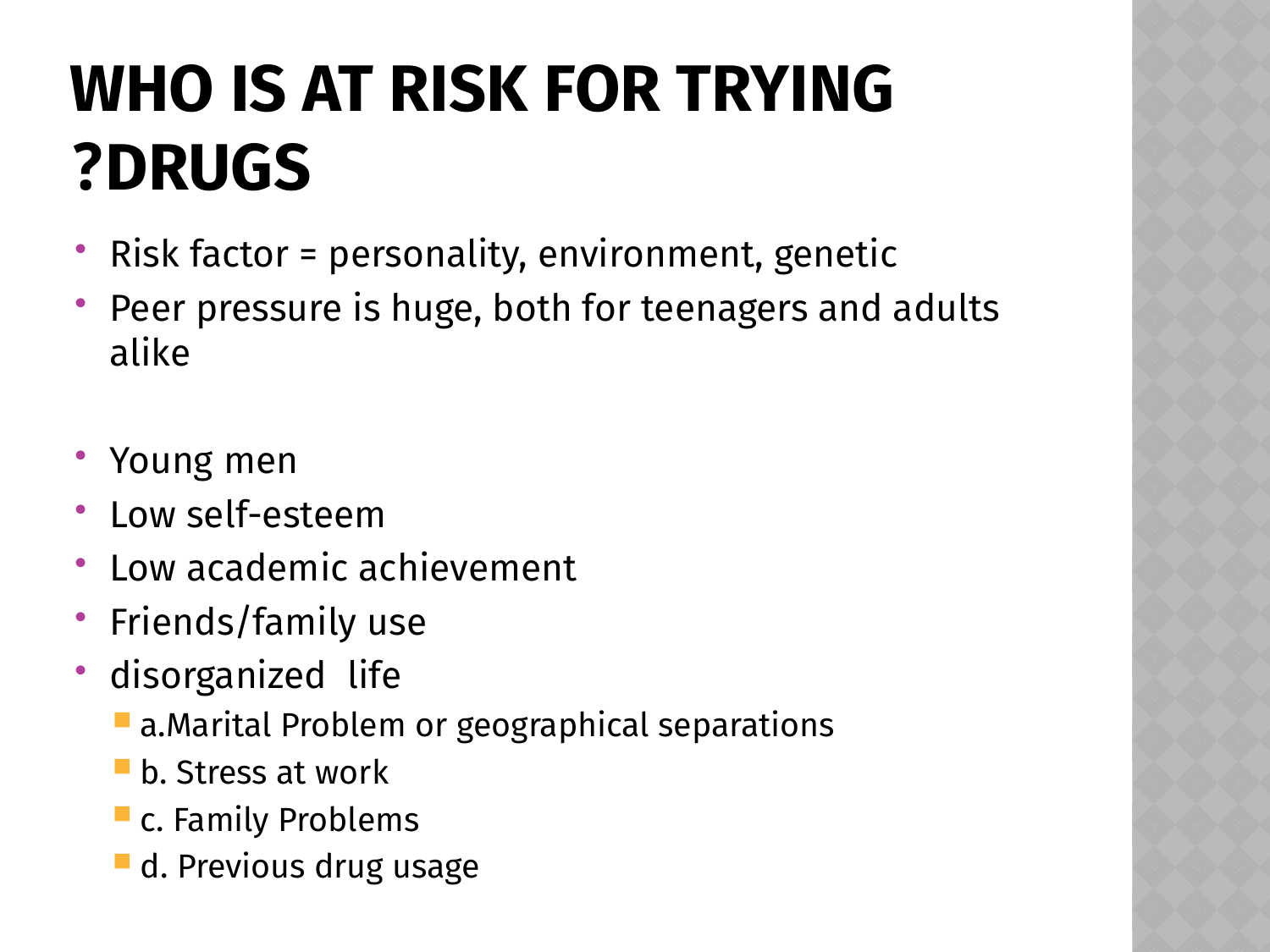

# Who is at risk for trying drugs?
Risk factor = personality, environment, genetic
Peer pressure is huge, both for teenagers and adults alike

Young men
Low self-esteem
Low academic achievement
Friends/family use
disorganized  life
a.Marital Problem or geographical separations
b. Stress at work
c. Family Problems
d. Previous drug usage